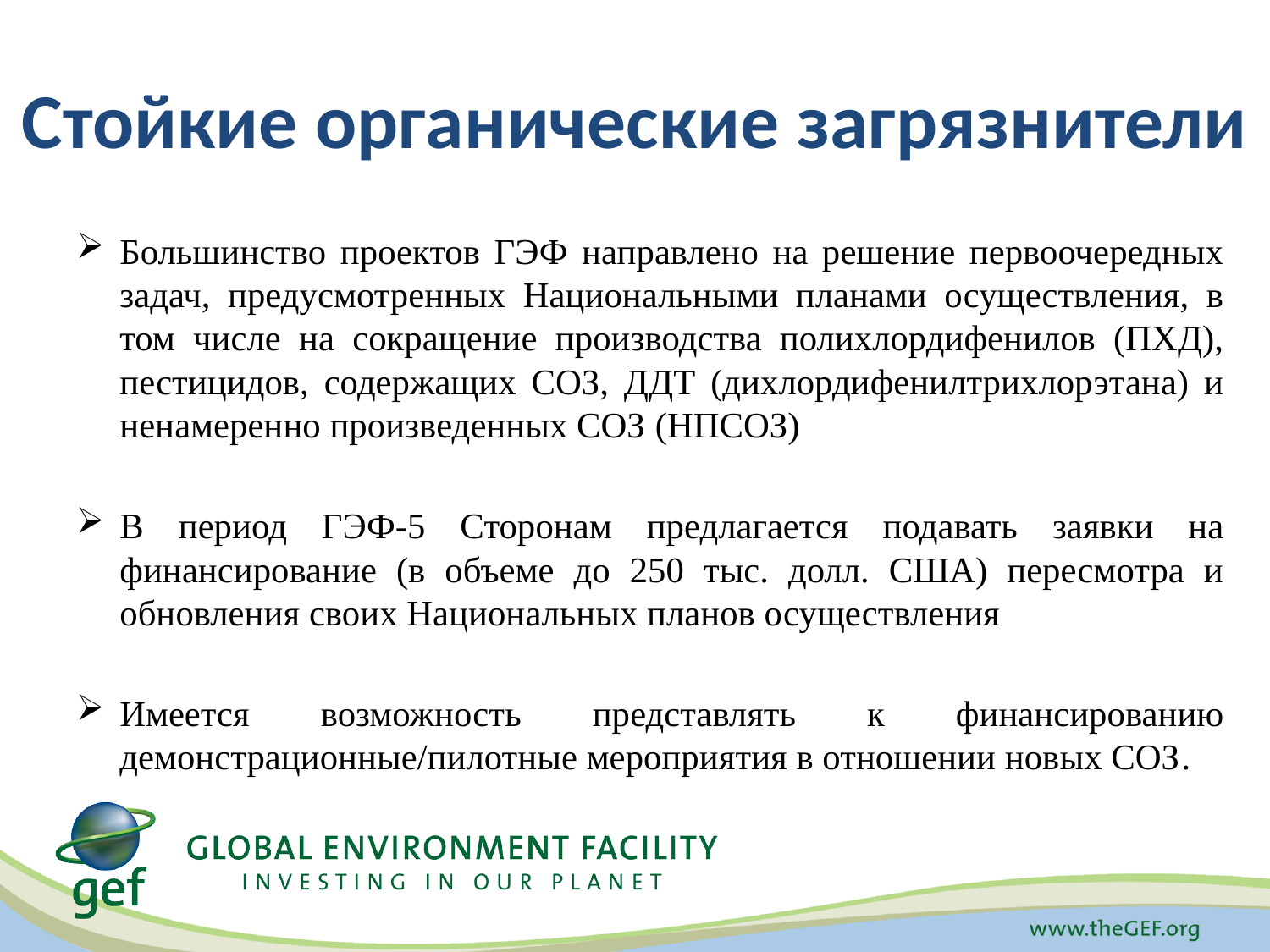

# Стойкие органические загрязнители
Большинство проектов ГЭФ направлено на решение первоочередных задач, предусмотренных Национальными планами осуществления, в том числе на сокращение производства полихлордифенилов (ПХД), пестицидов, содержащих СОЗ, ДДТ (дихлордифенилтрихлорэтана) и ненамеренно произведенных СОЗ (НПСОЗ)

В период ГЭФ-5 Сторонам предлагается подавать заявки на финансирование (в объеме до 250 тыс. долл. США) пересмотра и обновления своих Национальных планов осуществления

Имеется возможность представлять к финансированию демонстрационные/пилотные мероприятия в отношении новых СОЗ.